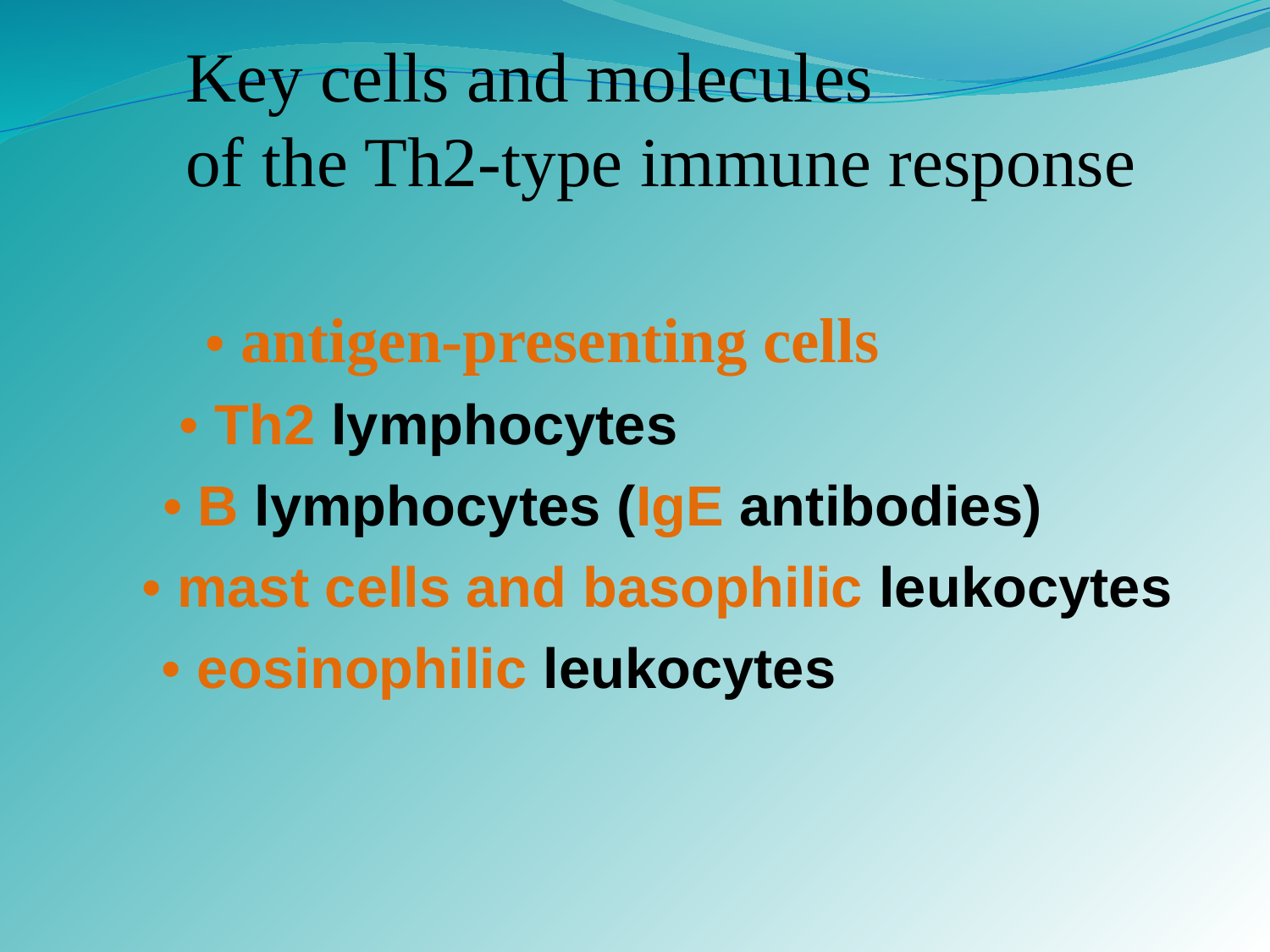

Key cells and molecules
of the Th2-type immune response
• antigen-presenting cells

• Th2 lymphocytes

• В lymphocytes (IgE antibodies)

• mast cells and basophilic leukocytes

• eosinophilic leukocytes